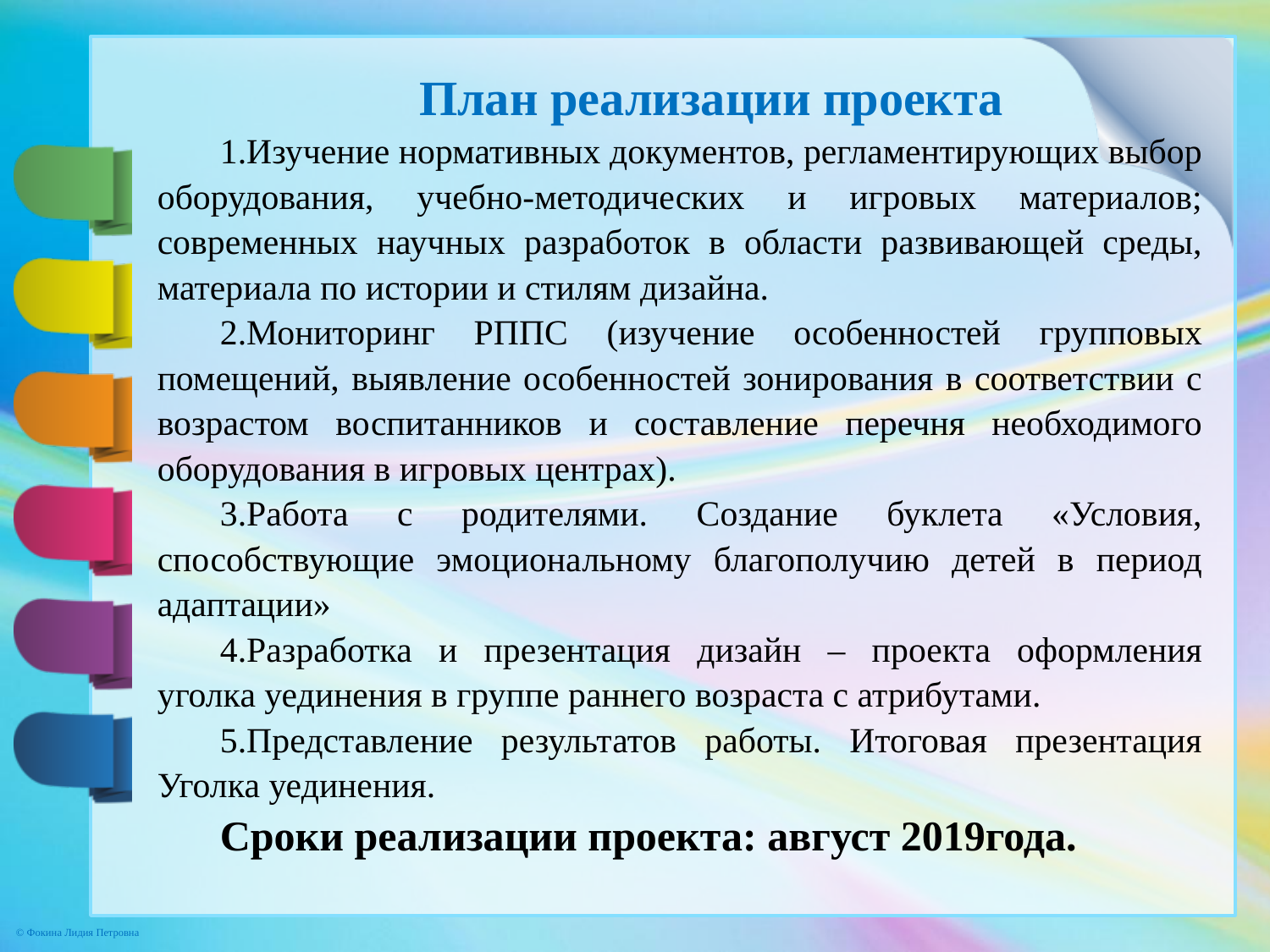

План реализации проекта
1.Изучение нормативных документов, регламентирующих выбор оборудования, учебно-методических и игровых материалов; современных научных разработок в области развивающей среды, материала по истории и стилям дизайна.
2.Мониторинг РППС (изучение особенностей групповых помещений, выявление особенностей зонирования в соответствии с возрастом воспитанников и составление перечня необходимого оборудования в игровых центрах).
3.Работа с родителями. Создание буклета «Условия, способствующие эмоциональному благополучию детей в период адаптации»
4.Разработка и презентация дизайн – проекта оформления уголка уединения в группе раннего возраста с атрибутами.
5.Представление результатов работы. Итоговая презентация Уголка уединения.
Сроки реализации проекта: август 2019года.